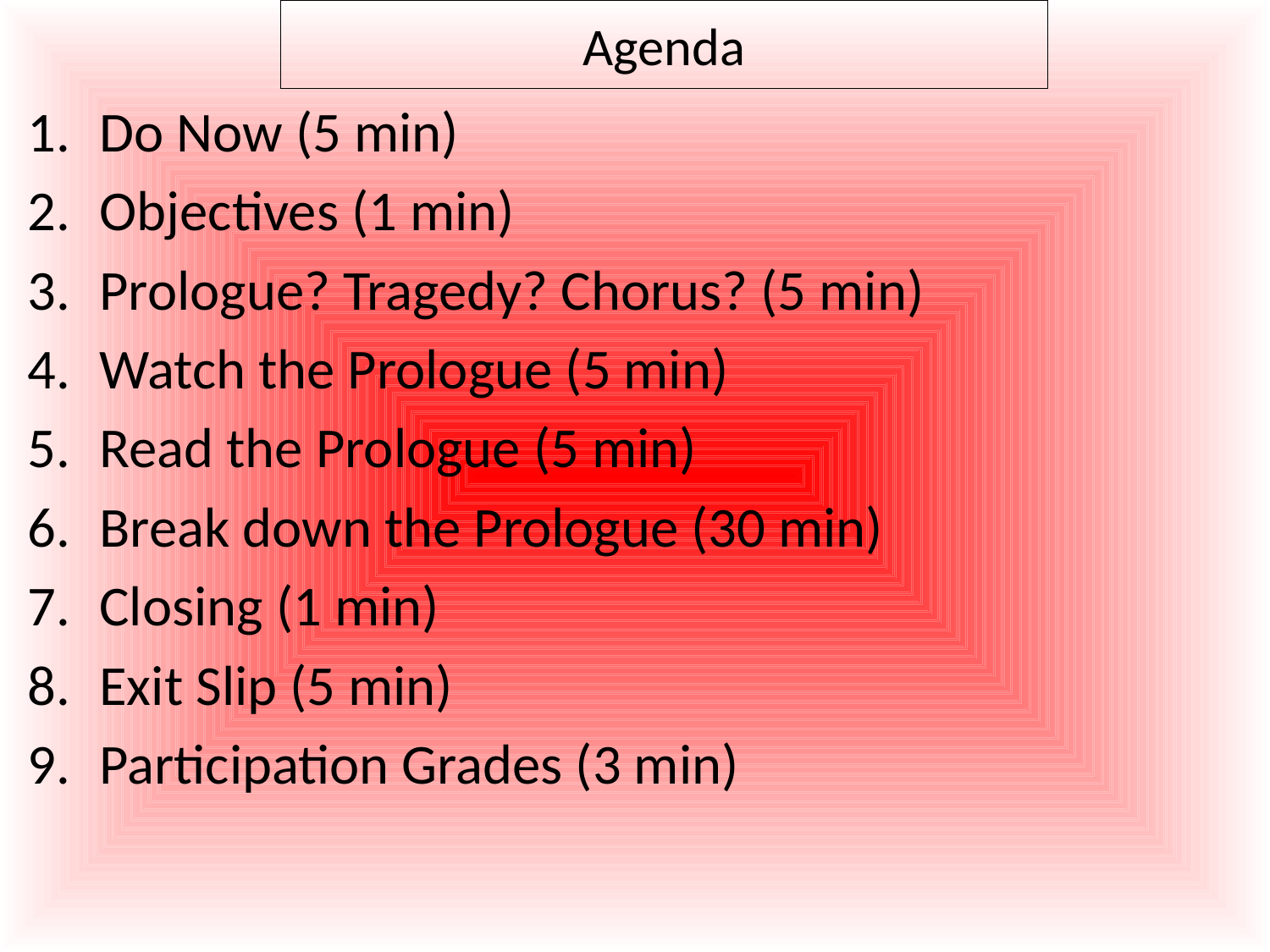

Agenda
Do Now (5 min)
Objectives (1 min)
Prologue? Tragedy? Chorus? (5 min)
Watch the Prologue (5 min)
Read the Prologue (5 min)
Break down the Prologue (30 min)
Closing (1 min)
Exit Slip (5 min)
Participation Grades (3 min)